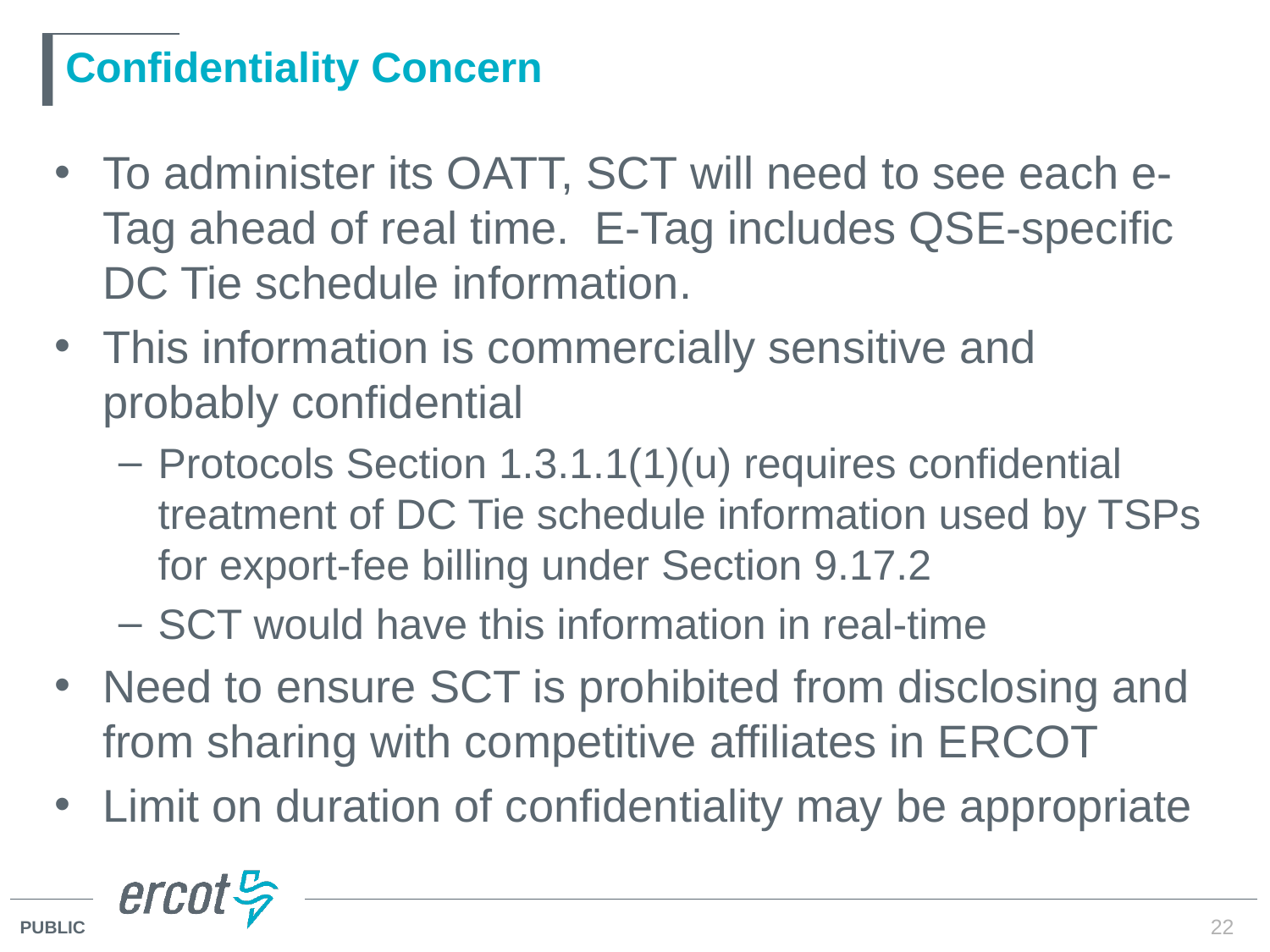

# Confidentiality Concern
To administer its OATT, SCT will need to see each e-Tag ahead of real time.  E-Tag includes QSE-specific DC Tie schedule information.
This information is commercially sensitive and probably confidential
Protocols Section 1.3.1.1(1)(u) requires confidential treatment of DC Tie schedule information used by TSPs for export-fee billing under Section 9.17.2
SCT would have this information in real-time
Need to ensure SCT is prohibited from disclosing and from sharing with competitive affiliates in ERCOT
Limit on duration of confidentiality may be appropriate

22